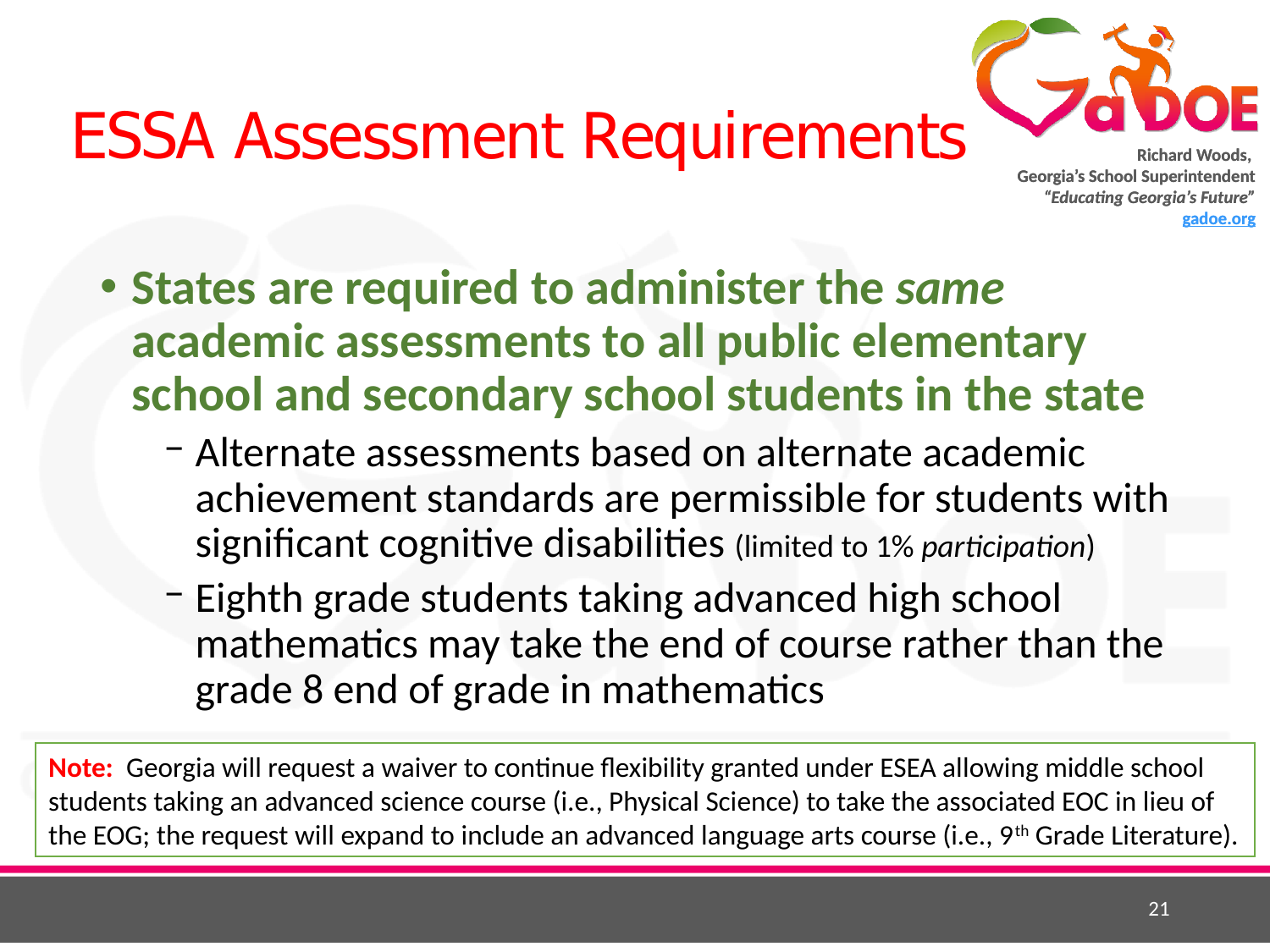

# ESSA Assessment Requirements
States are required to administer the same academic assessments to all public elementary school and secondary school students in the state
Alternate assessments based on alternate academic achievement standards are permissible for students with significant cognitive disabilities (limited to 1% participation)
Eighth grade students taking advanced high school mathematics may take the end of course rather than the grade 8 end of grade in mathematics
Note:  Georgia will request a waiver to continue flexibility granted under ESEA allowing middle school students taking an advanced science course (i.e., Physical Science) to take the associated EOC in lieu of the EOG; the request will expand to include an advanced language arts course (i.e., 9th Grade Literature).
21